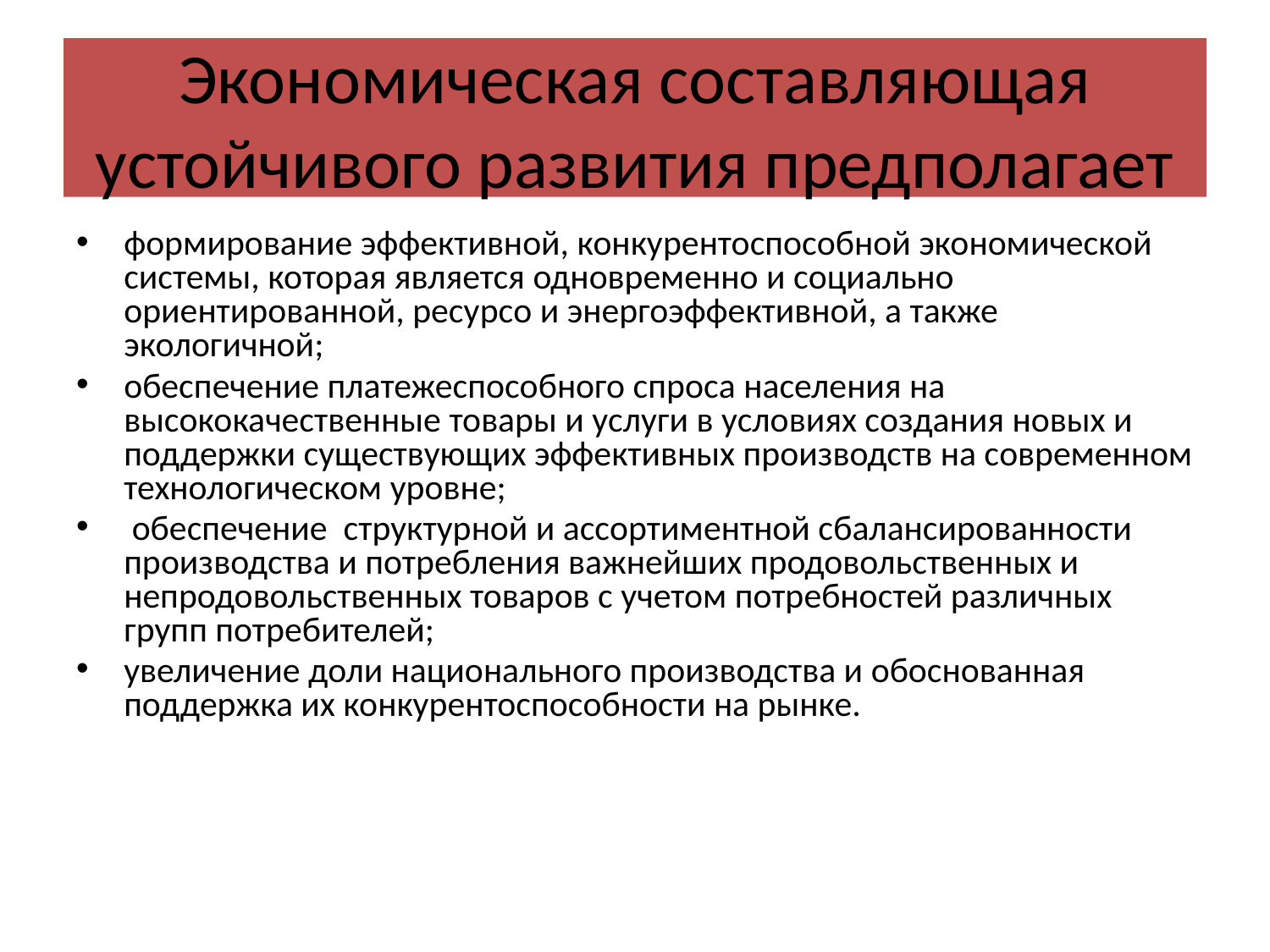

# Экономическая составляющая устойчивого развития предполагает
формирование эффективной, конкурентоспособной экономической системы, которая является одновременно и социально ориентированной, ресурсо и энергоэффективной, а также экологичной;
обеспечение платежеспособного спроса населения на высококачественные товары и услуги в условиях создания новых и поддержки существующих эффективных производств на современном технологическом уровне;
 обеспечение  структурной и ассортиментной сбалансированности производства и потребления важнейших продовольственных и непродовольственных товаров с учетом потребностей различных групп потребителей;
увеличение доли национального производства и обоснованная поддержка их конкурентоспособности на рынке.